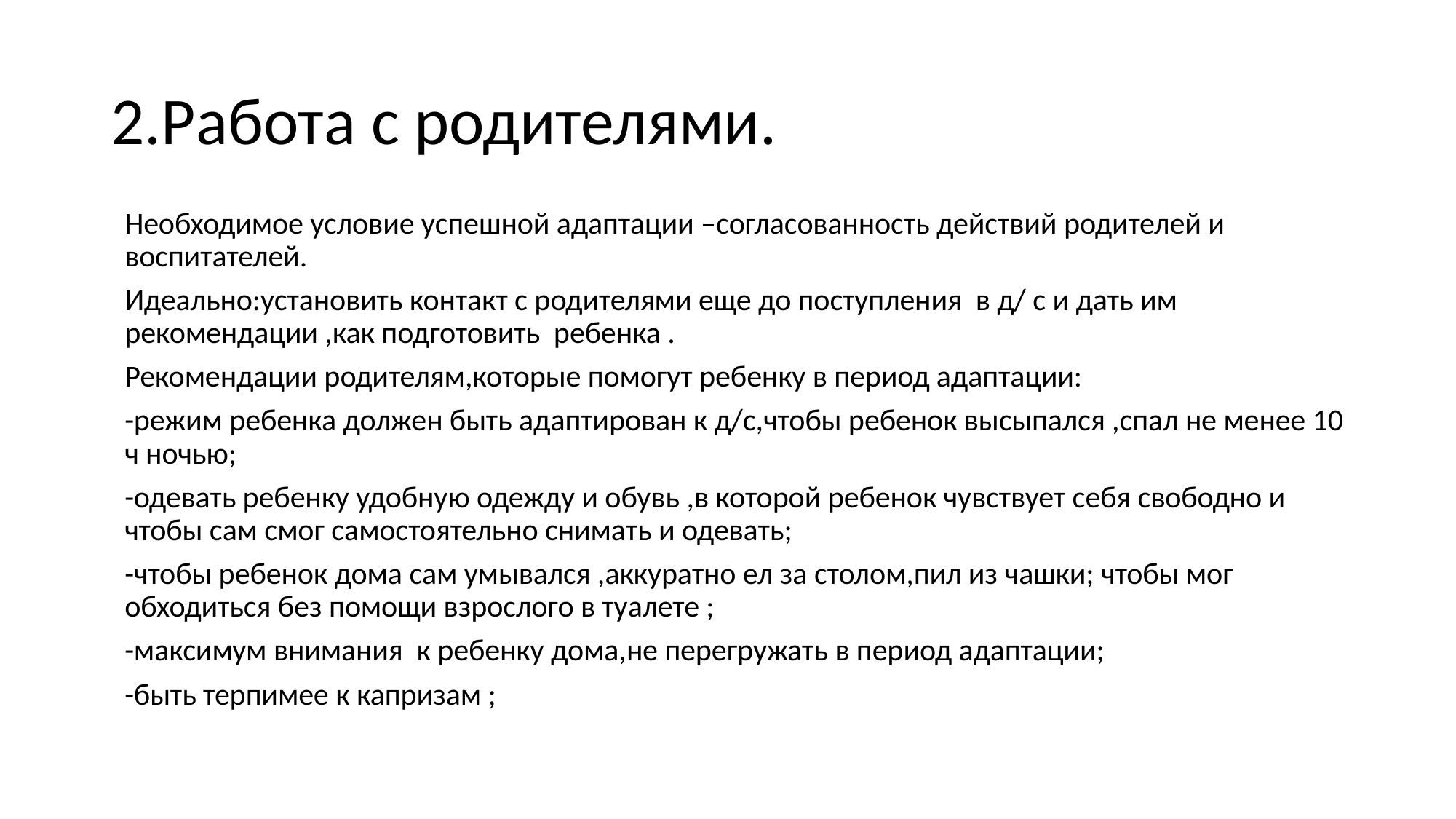

# 2.Работа с родителями.
Необходимое условие успешной адаптации –согласованность действий родителей и воспитателей.
Идеально:установить контакт с родителями еще до поступления  в д/ с и дать им рекомендации ,как подготовить  ребенка .
Рекомендации родителям,которые помогут ребенку в период адаптации:
-режим ребенка должен быть адаптирован к д/с,чтобы ребенок высыпался ,спал не менее 10 ч ночью;
-одевать ребенку удобную одежду и обувь ,в которой ребенок чувствует себя свободно и чтобы сам смог самостоятельно снимать и одевать;
-чтобы ребенок дома сам умывался ,аккуратно ел за столом,пил из чашки; чтобы мог обходиться без помощи взрослого в туалете ;
-максимум внимания  к ребенку дома,не перегружать в период адаптации;
-быть терпимее к капризам ;